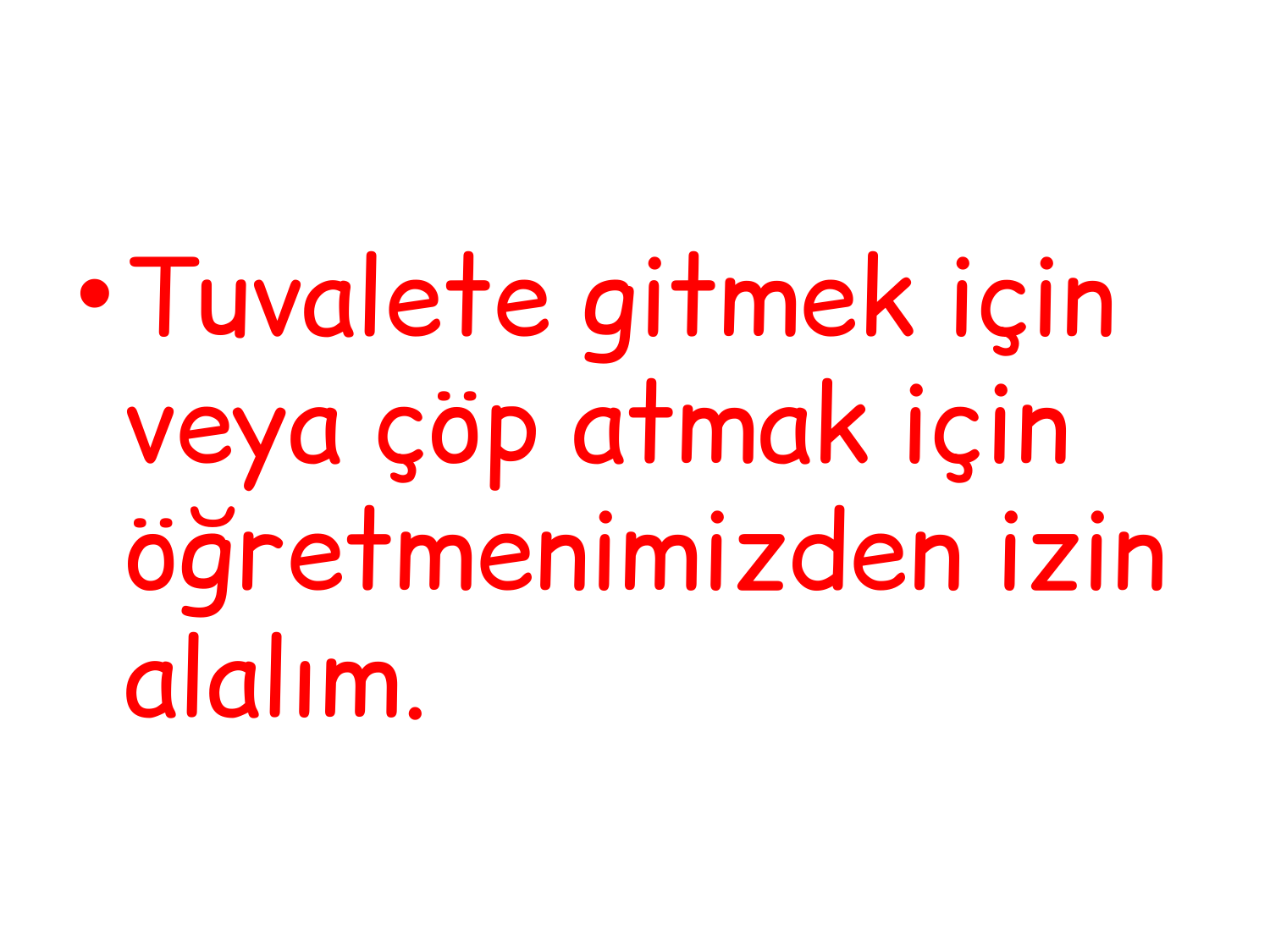

Tuvalete gitmek için veya çöp atmak için öğretmenimizden izin alalım.